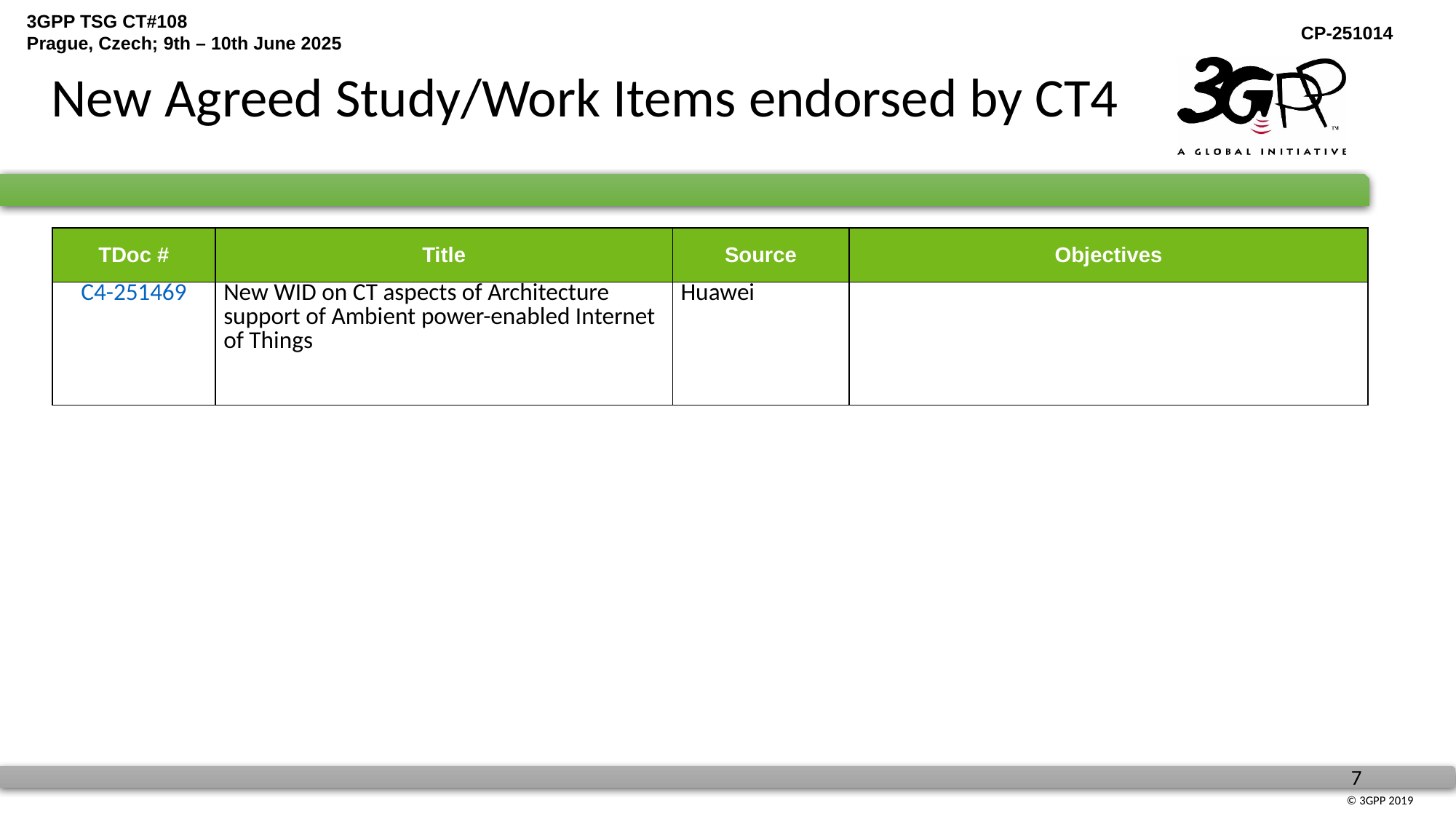

# New Agreed Study/Work Items endorsed by CT4
| TDoc # | Title | Source | Objectives |
| --- | --- | --- | --- |
| C4-251469 | New WID on CT aspects of Architecture support of Ambient power-enabled Internet of Things | Huawei |  |